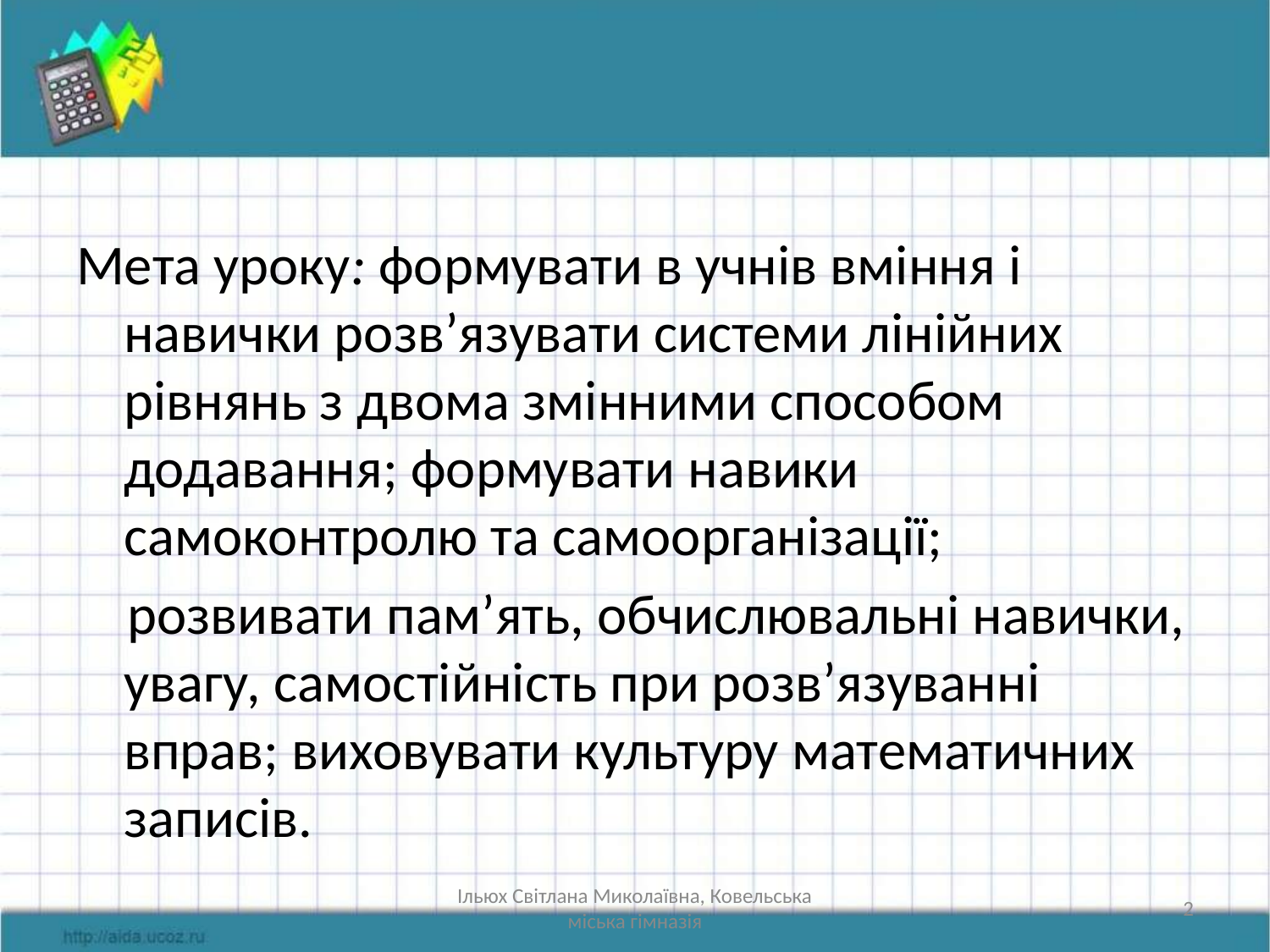

#
Мета уроку: формувати в учнів вміння і навички розв’язувати системи лінійних рівнянь з двома змінними способом додавання; формувати навики самоконтролю та самоорганізації;
    розвивати пам’ять, обчислювальні навички, увагу, самостійність при розв’язуванні вправ; виховувати культуру математичних записів.

Ільюх Світлана Миколаївна, Ковельська міська гімназія
2